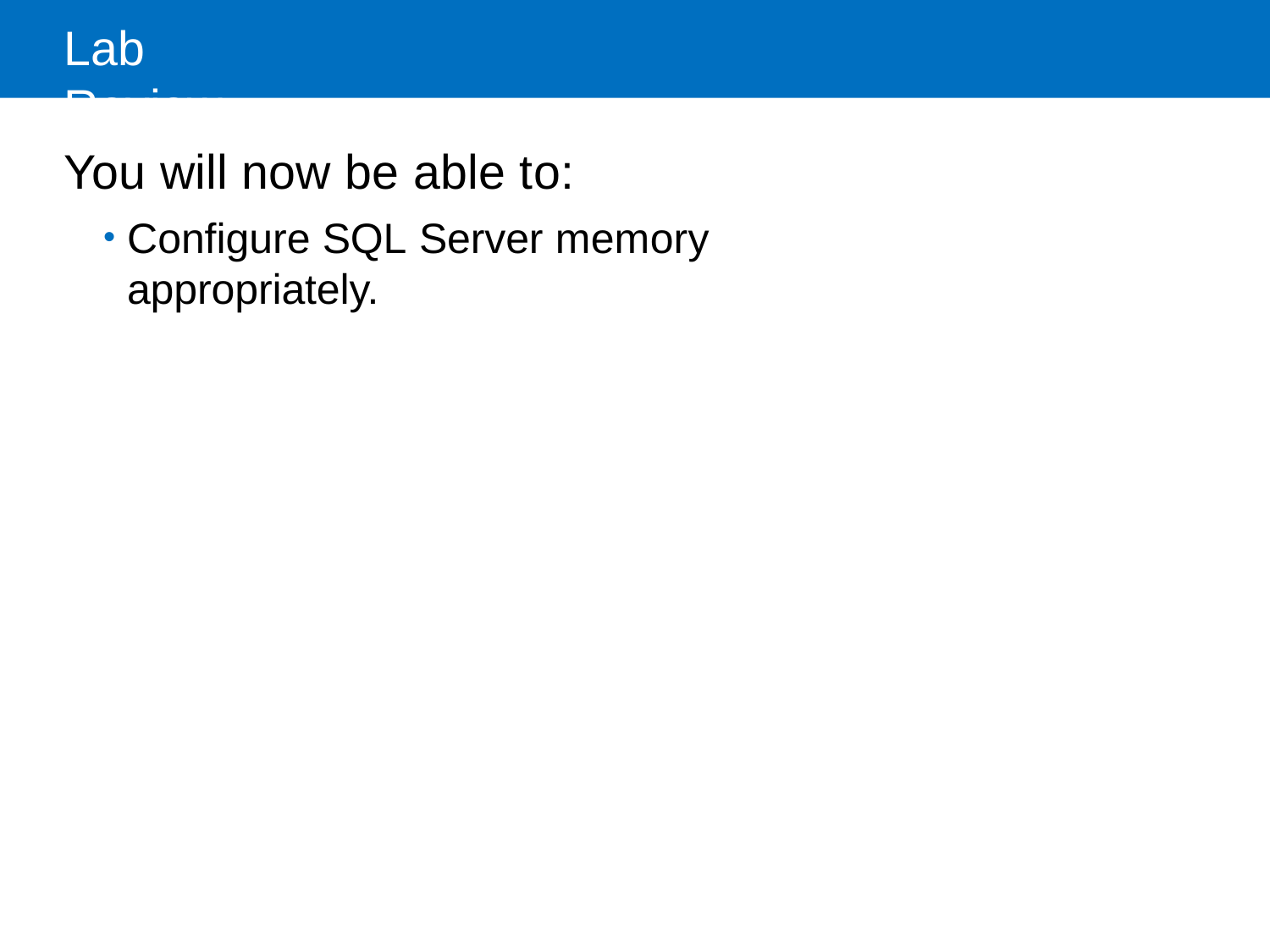

# Lab Review
You will now be able to:
Configure SQL Server memory appropriately.